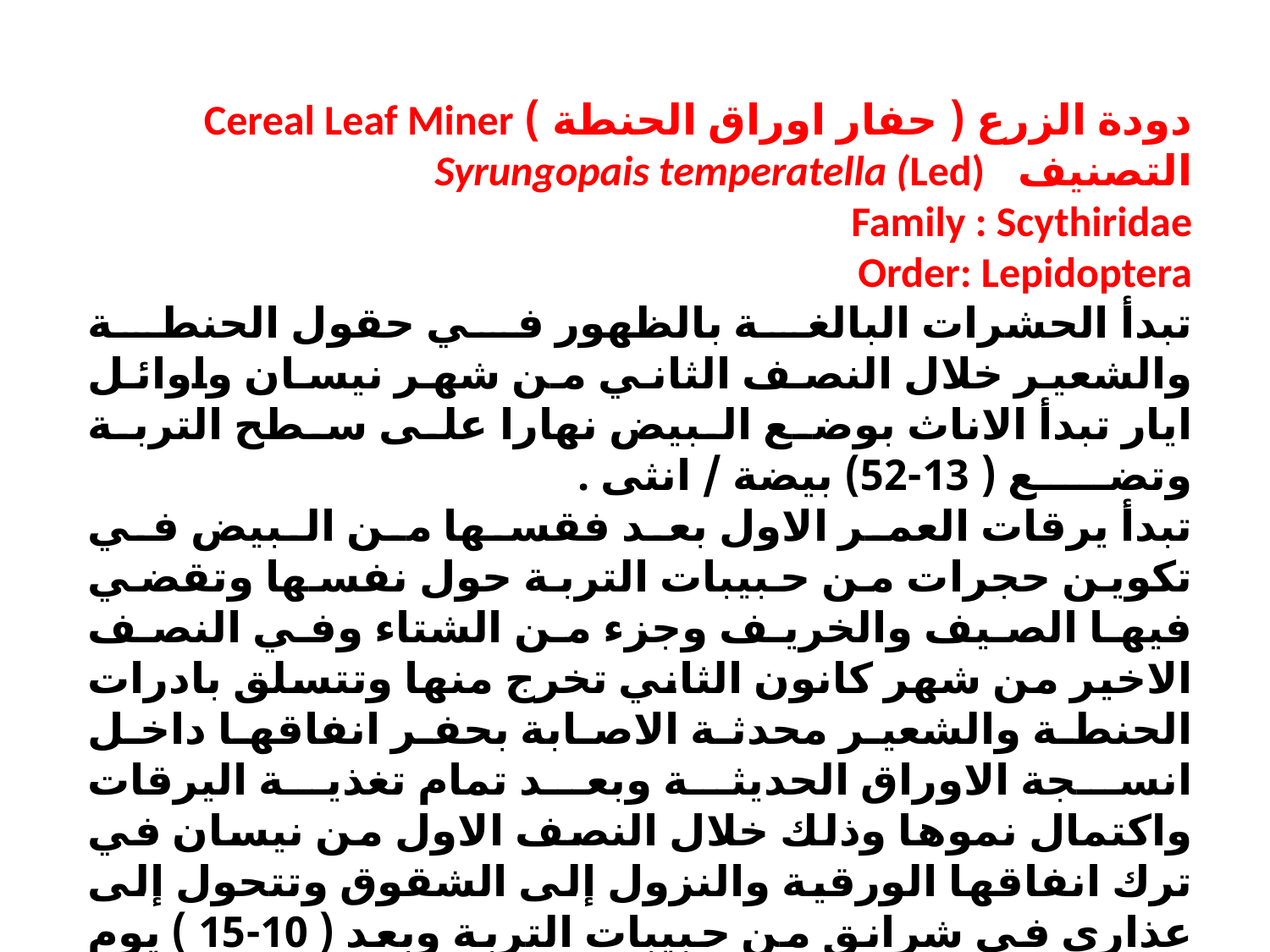

دودة الزرع ( حفار اوراق الحنطة ) Cereal Leaf Miner
التصنيف   Syrungopais temperatella (Led)
Family : Scythiridae
Order: Lepidoptera
تبدأ الحشرات البالغة بالظهور في حقول الحنطة والشعير خلال النصف الثاني من شهر نيسان واوائل ايار تبدأ الاناث بوضع البيض نهارا على سطح التربة وتضـــــع ( 13-52) بيضة / انثى .
تبدأ يرقات العمر الاول بعد فقسها من البيض في تكوين حجرات من حبيبات التربة حول نفسها وتقضي فيها الصيف والخريف وجزء من الشتاء وفي النصف الاخير من شهر كانون الثاني تخرج منها وتتسلق بادرات الحنطة والشعير محدثة الاصابة بحفر انفاقها داخل انسجة الاوراق الحديثة وبعد تمام تغذية اليرقات واكتمال نموها وذلك خلال النصف الاول من نيسان في ترك انفاقها الورقية والنزول إلى الشقوق وتتحول إلى عذارى في شرانق من حبيبات التربة وبعد ( 10-15 ) يوم تتحمل إلى بالغات لتعيد دورة الحياة .